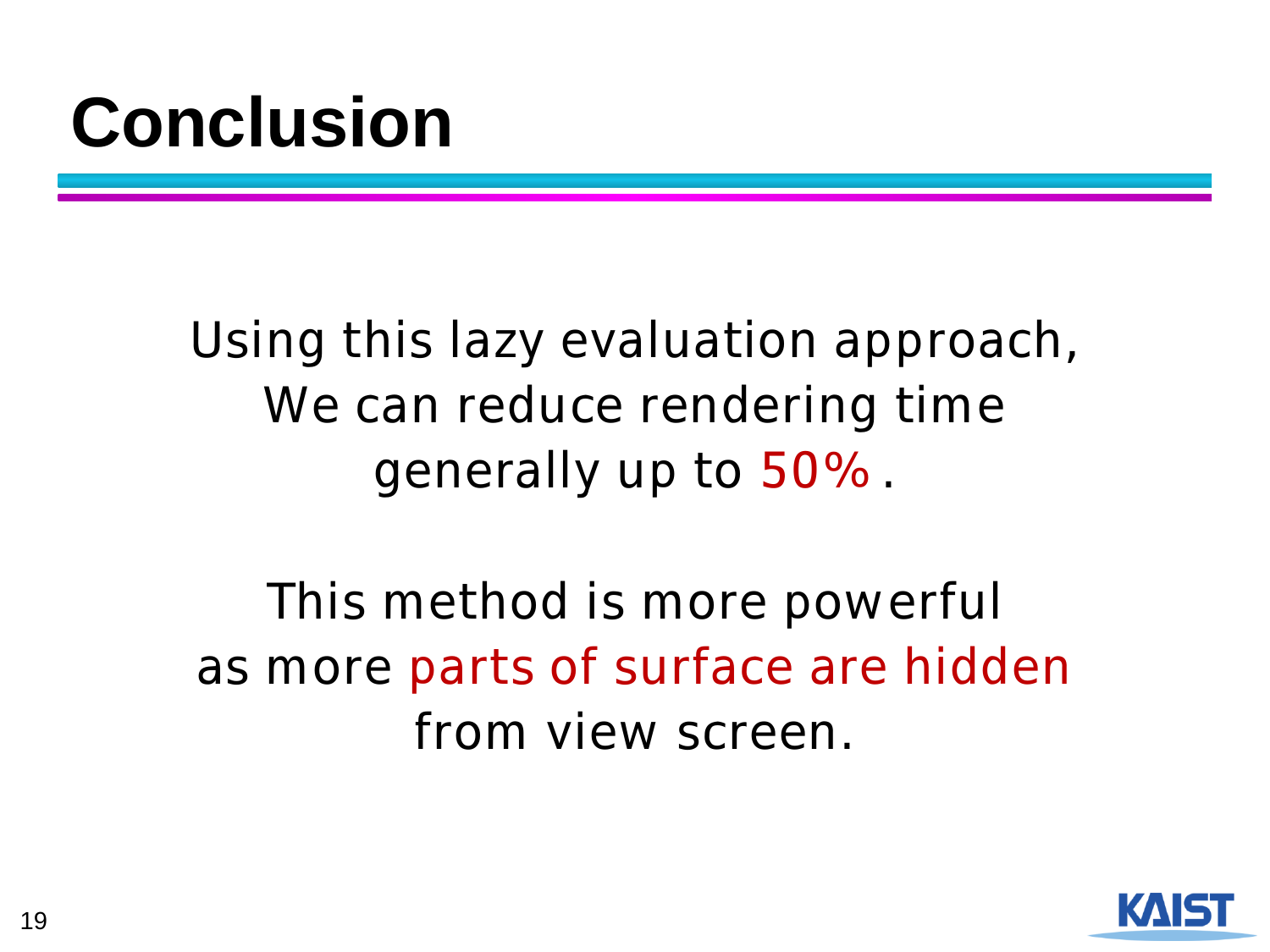

# Conclusion
Using this lazy evaluation approach,
We can reduce rendering time
generally up to 50%.

This method is more powerful
as more parts of surface are hidden
from view screen.